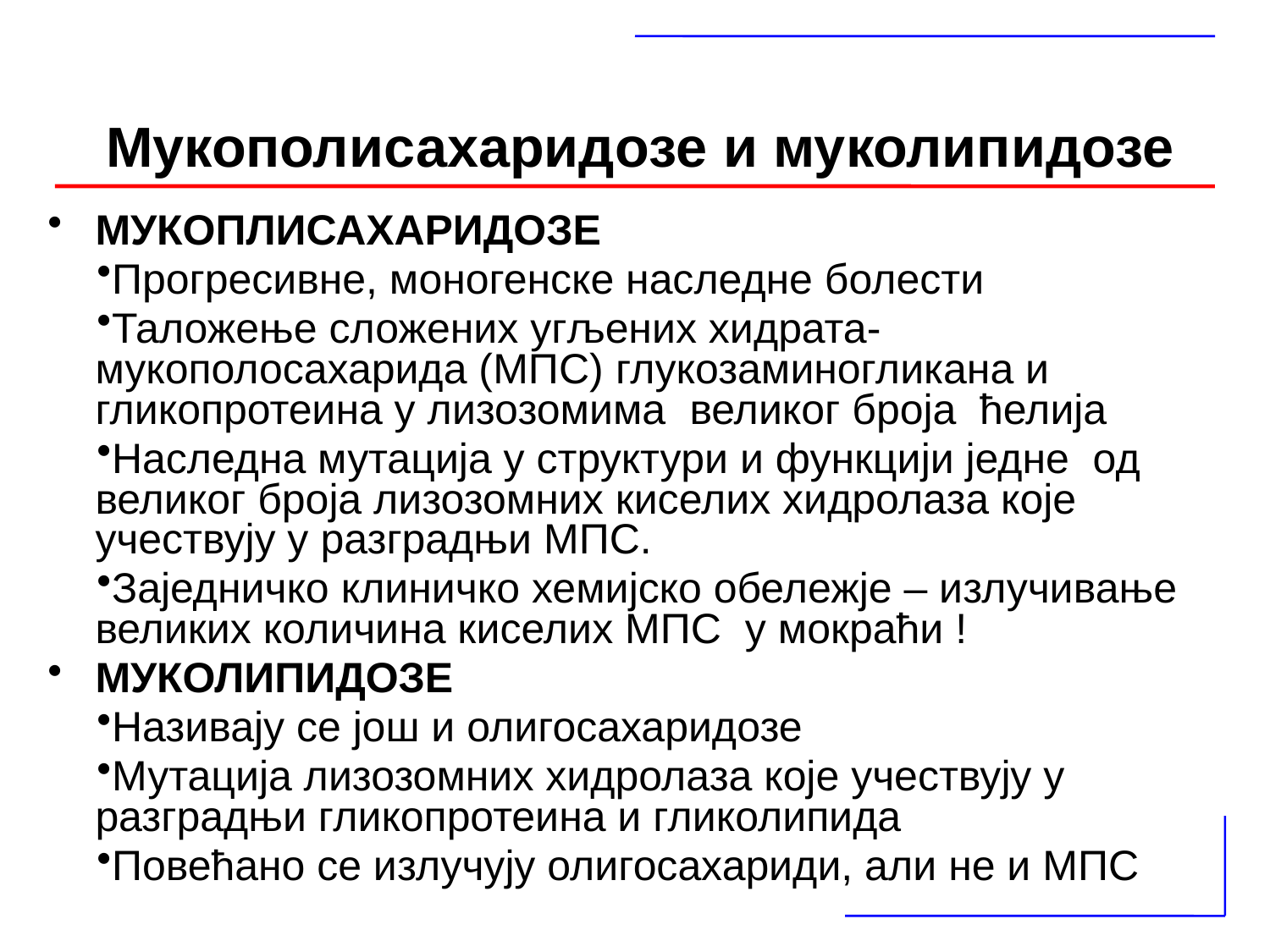

Мукополисахаридозе и муколипидозе
МУКОПЛИСАХАРИДОЗЕ
Прогресивне, моногенске наследне болести
Таложење сложених угљених хидрата- мукополосахарида (МПС) глукозаминогликана и гликопротеина у лизозомима  великог броја  ћелија
Наследна мутација у структури и функцији једне  од великог броја лизозомних киселих хидролаза које учествују у разградњи МПС.
Заједничко клиничко хемијско обележје – излучивање великих количина киселих МПС  у мокраћи !
МУКОЛИПИДОЗЕ
Називају се још и олигосахаридозе
Мутација лизозомних хидролаза које учествују у разградњи гликопротеина и гликолипида
Повећано се излучују олигосахариди, али не и МПС